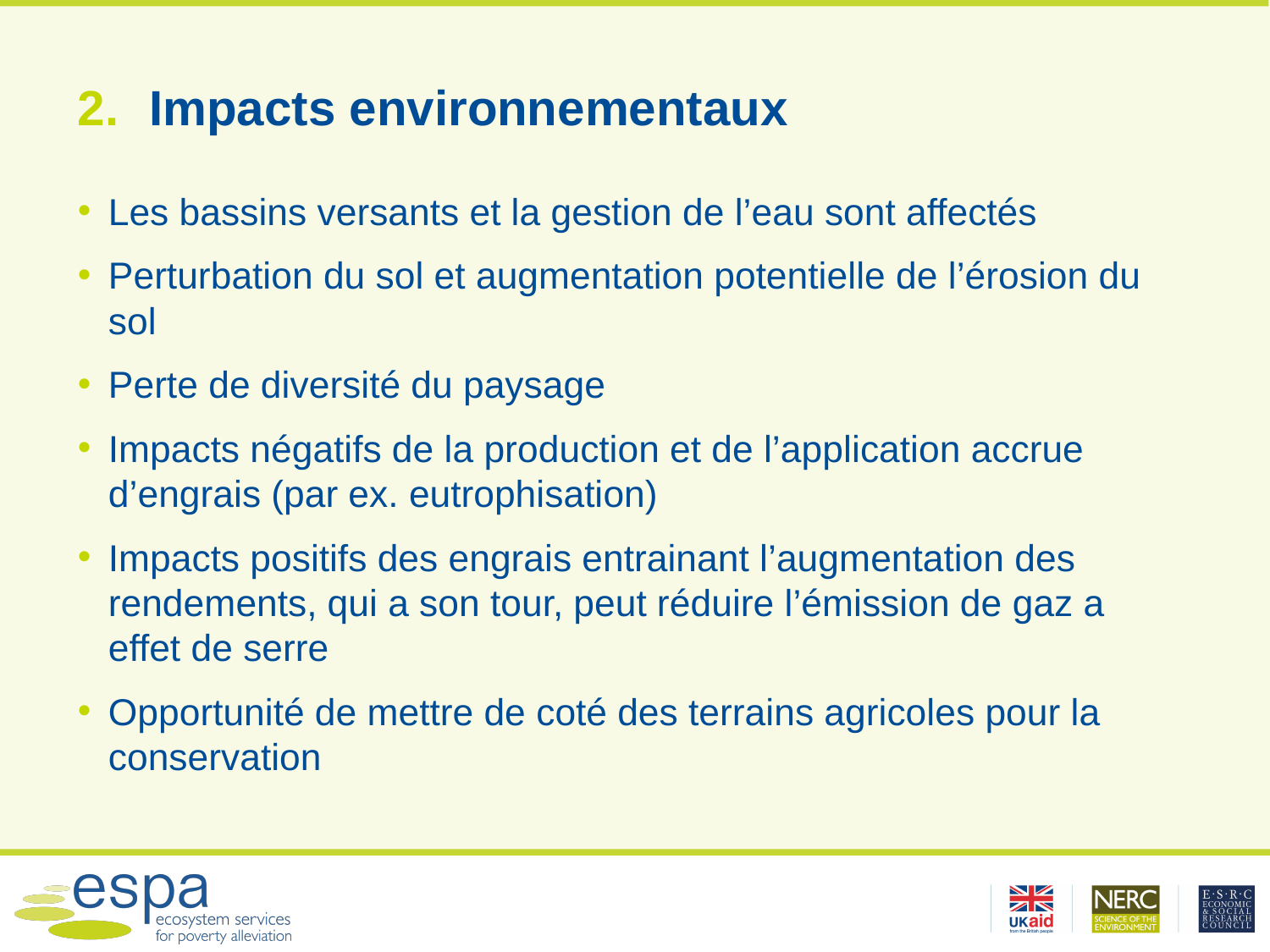

# Impacts environnementaux
Les bassins versants et la gestion de l’eau sont affectés
Perturbation du sol et augmentation potentielle de l’érosion du sol
Perte de diversité du paysage
Impacts négatifs de la production et de l’application accrue d’engrais (par ex. eutrophisation)
Impacts positifs des engrais entrainant l’augmentation des rendements, qui a son tour, peut réduire l’émission de gaz a effet de serre
Opportunité de mettre de coté des terrains agricoles pour la conservation